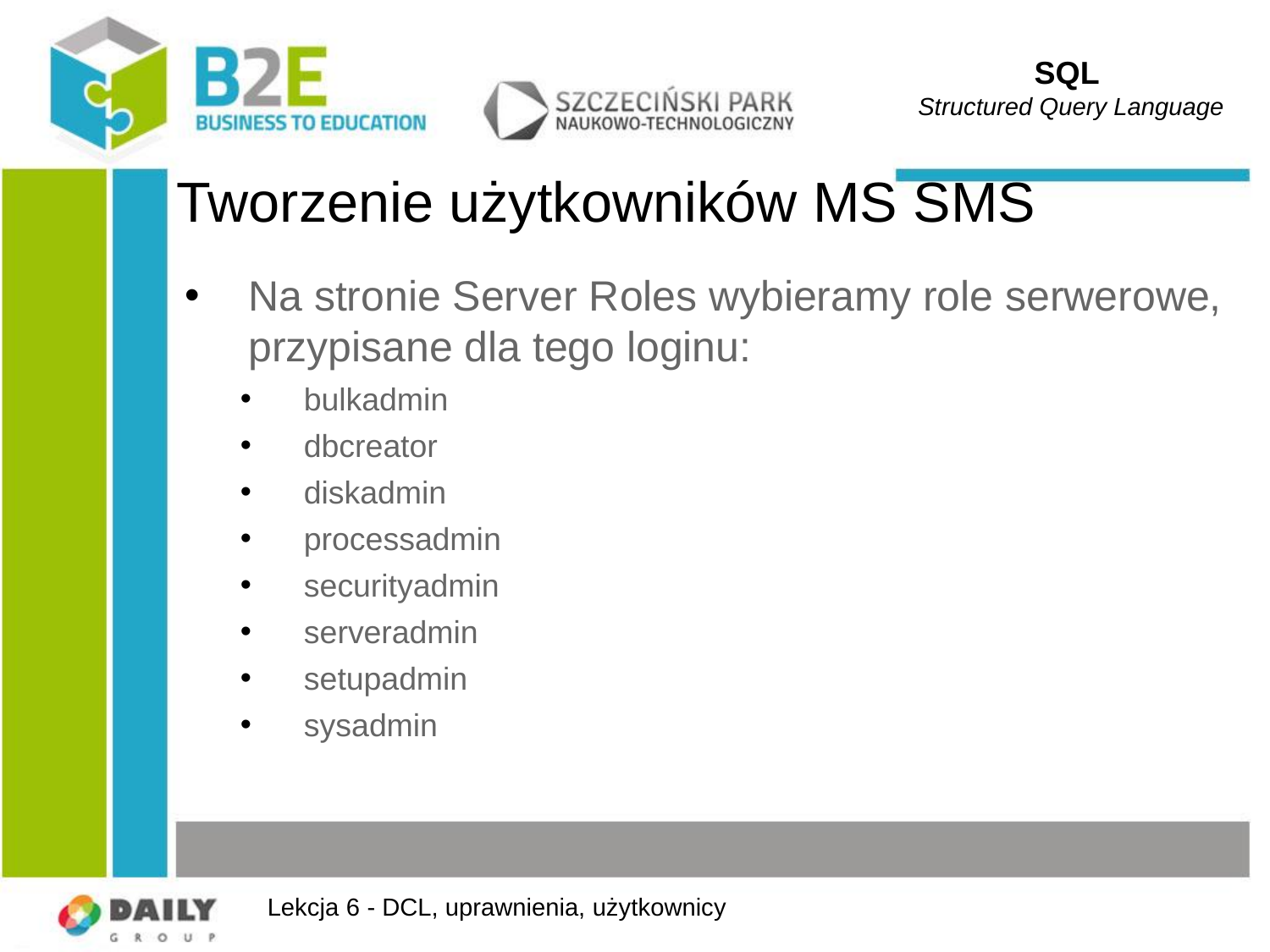

SQL
Structured Query Language
# Tworzenie użytkowników MS SMS
Na stronie Server Roles wybieramy role serwerowe, przypisane dla tego loginu:
bulkadmin
dbcreator
diskadmin
processadmin
securityadmin
serveradmin
setupadmin
sysadmin

Lekcja 6 - DCL, uprawnienia, użytkownicy